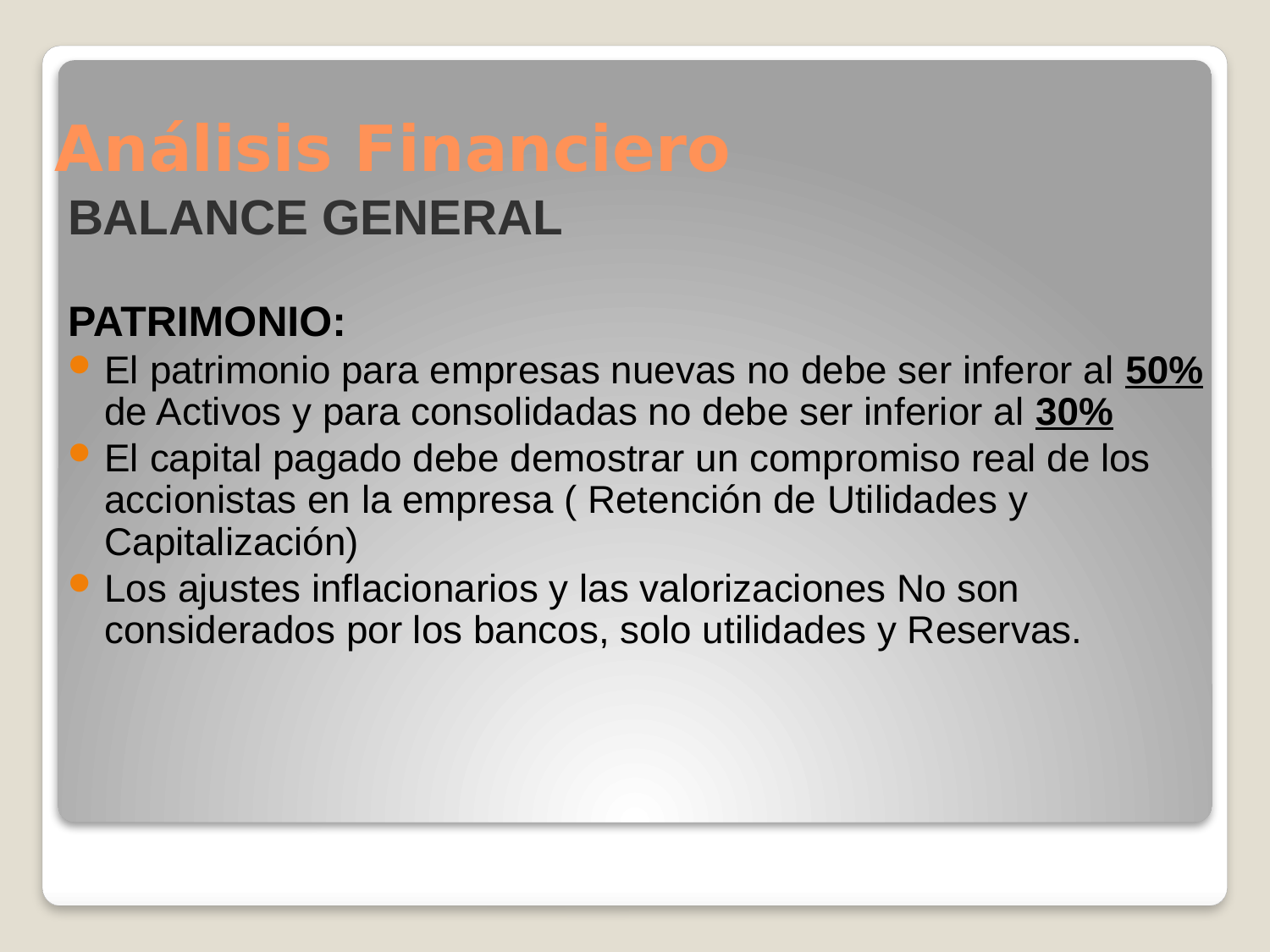

# Análisis Financiero
BALANCE GENERAL

PATRIMONIO:
El patrimonio para empresas nuevas no debe ser inferor al 50% de Activos y para consolidadas no debe ser inferior al 30%
El capital pagado debe demostrar un compromiso real de los accionistas en la empresa ( Retención de Utilidades y Capitalización)
Los ajustes inflacionarios y las valorizaciones No son considerados por los bancos, solo utilidades y Reservas.